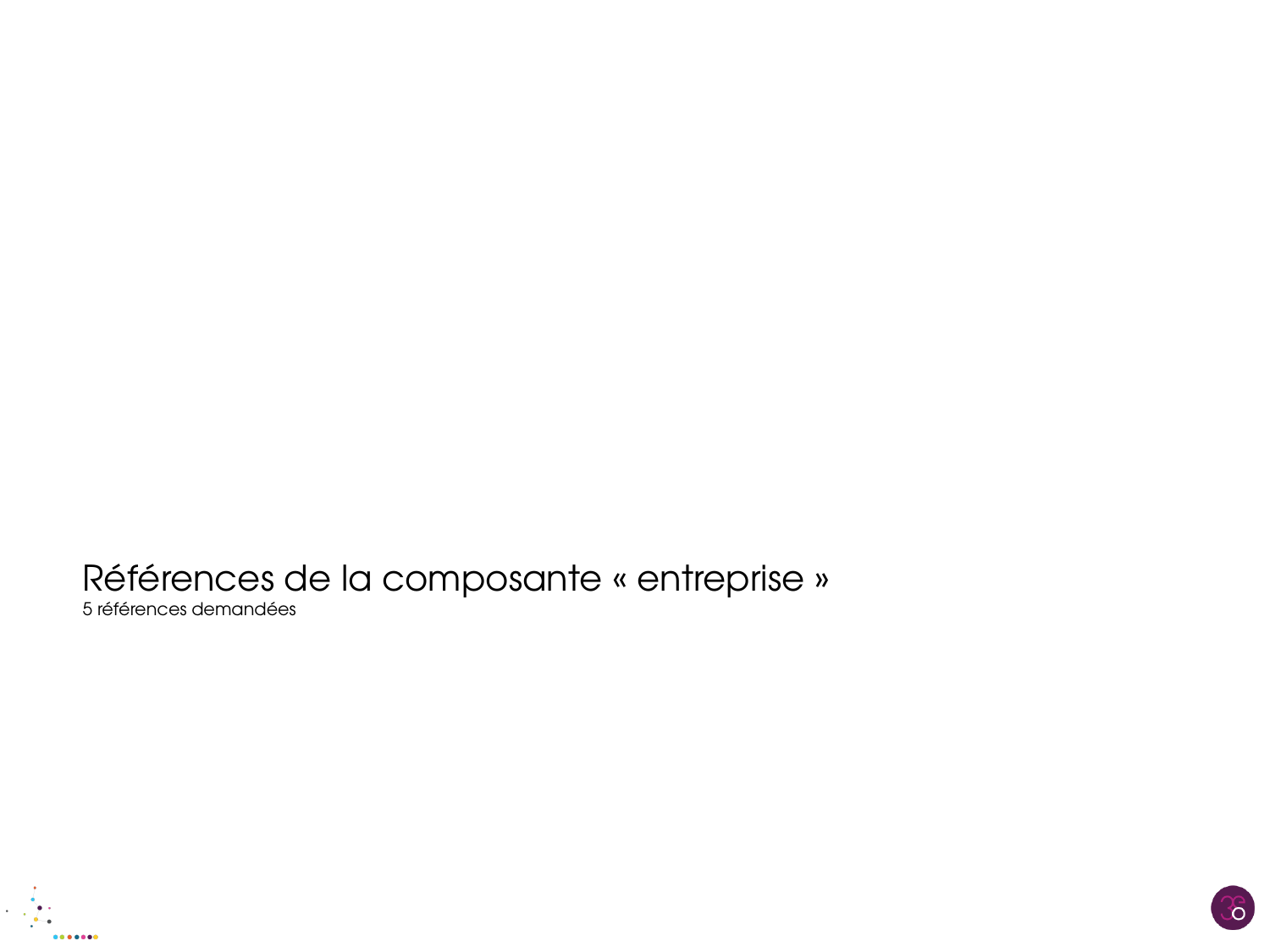

Références de la composante « entreprise »
5 références demandées